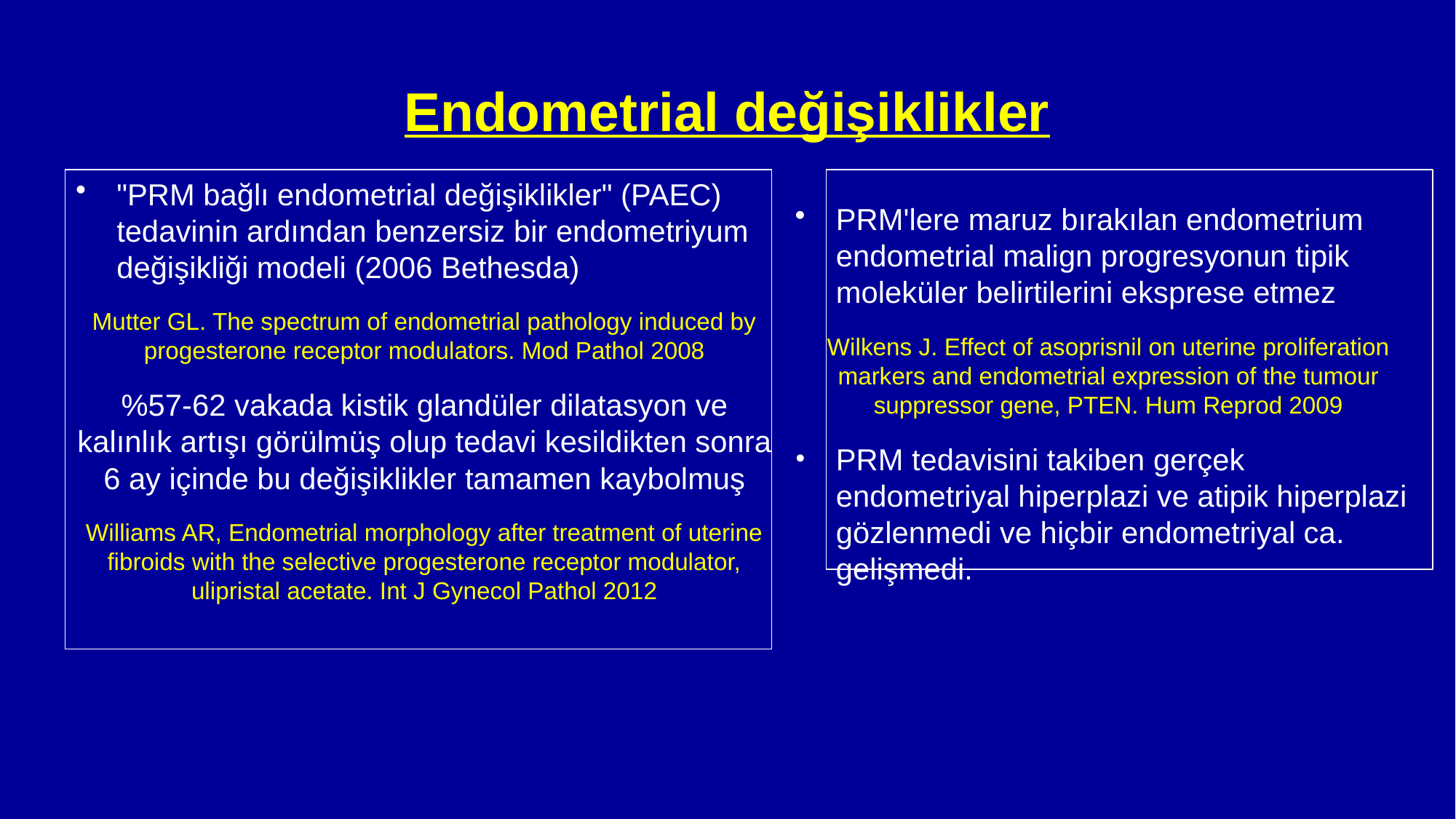

# Endometrial değişiklikler

"PRM bağlı endometrial değişiklikler" (PAEC)  tedavinin ardından benzersiz bir endometriyum değişikliği modeli (2006 Bethesda)
Mutter GL. The spectrum of endometrial pathology induced by progesterone receptor modulators. Mod Pathol 2008
%57-62 vakada kistik glandüler dilatasyon ve kalınlık artışı görülmüş olup tedavi kesildikten sonra 6 ay içinde bu değişiklikler tamamen kaybolmuş
Williams AR, Endometrial morphology after treatment of uterine fibroids with the selective progesterone receptor modulator, ulipristal acetate. Int J Gynecol Pathol 2012
PRM'lere maruz bırakılan endometrium endometrial malign progresyonun tipik moleküler belirtilerini eksprese etmez
Wilkens J. Effect of asoprisnil on uterine proliferation markers and endometrial expression of the tumour suppressor gene, PTEN. Hum Reprod 2009
PRM tedavisini takiben gerçek endometriyal hiperplazi ve atipik hiperplazi gözlenmedi ve hiçbir endometriyal ca. gelişmedi.